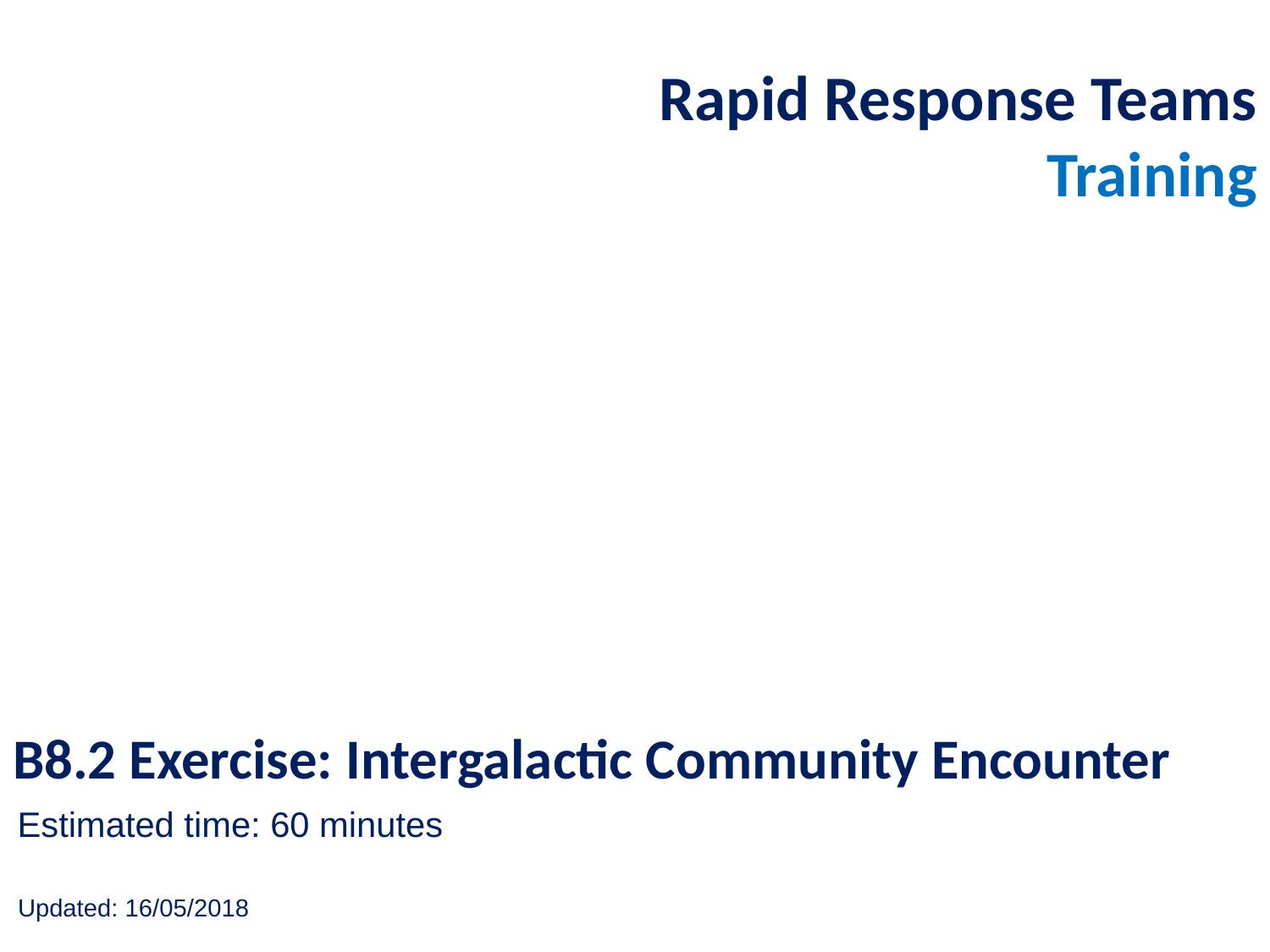

Rapid Response Teams Training
B8.2 Exercise: Intergalactic Community Encounter
Estimated time: 60 minutes
Updated: 16/05/2018